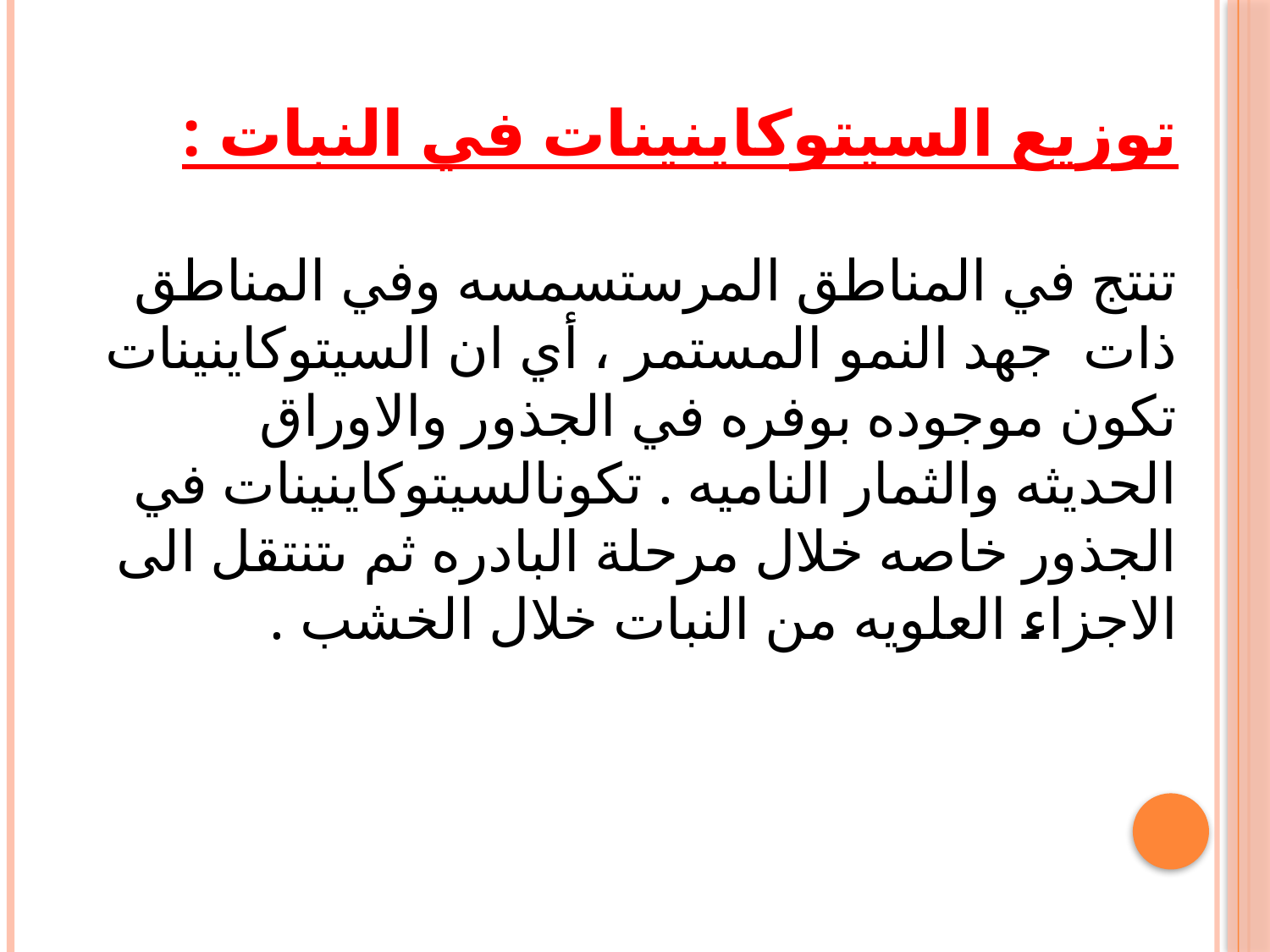

توزيع السيتوكاينينات في النبات :

تنتج في المناطق المرستسمسه وفي المناطق ذات  جهد النمو المستمر ، أي ان السيتوكاينينات تكون موجوده بوفره في الجذور والاوراق الحديثه والثمار الناميه . تكونالسيتوكاينينات في الجذور خاصه خلال مرحلة البادره ثم ىتنتقل الى الاجزاء العلويه من النبات خلال الخشب .